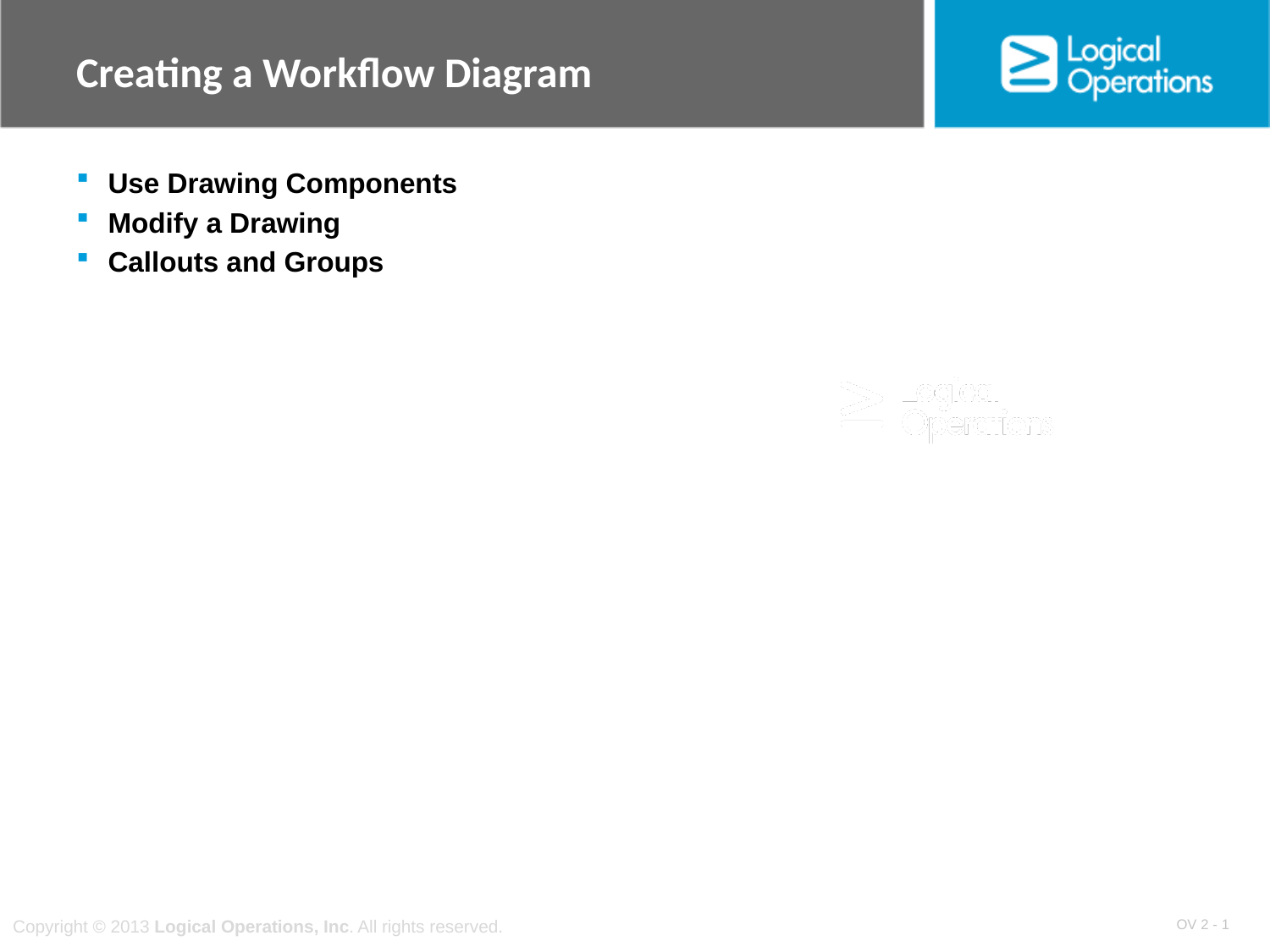

# Creating a Workflow Diagram
Use Drawing Components
Modify a Drawing
Callouts and Groups